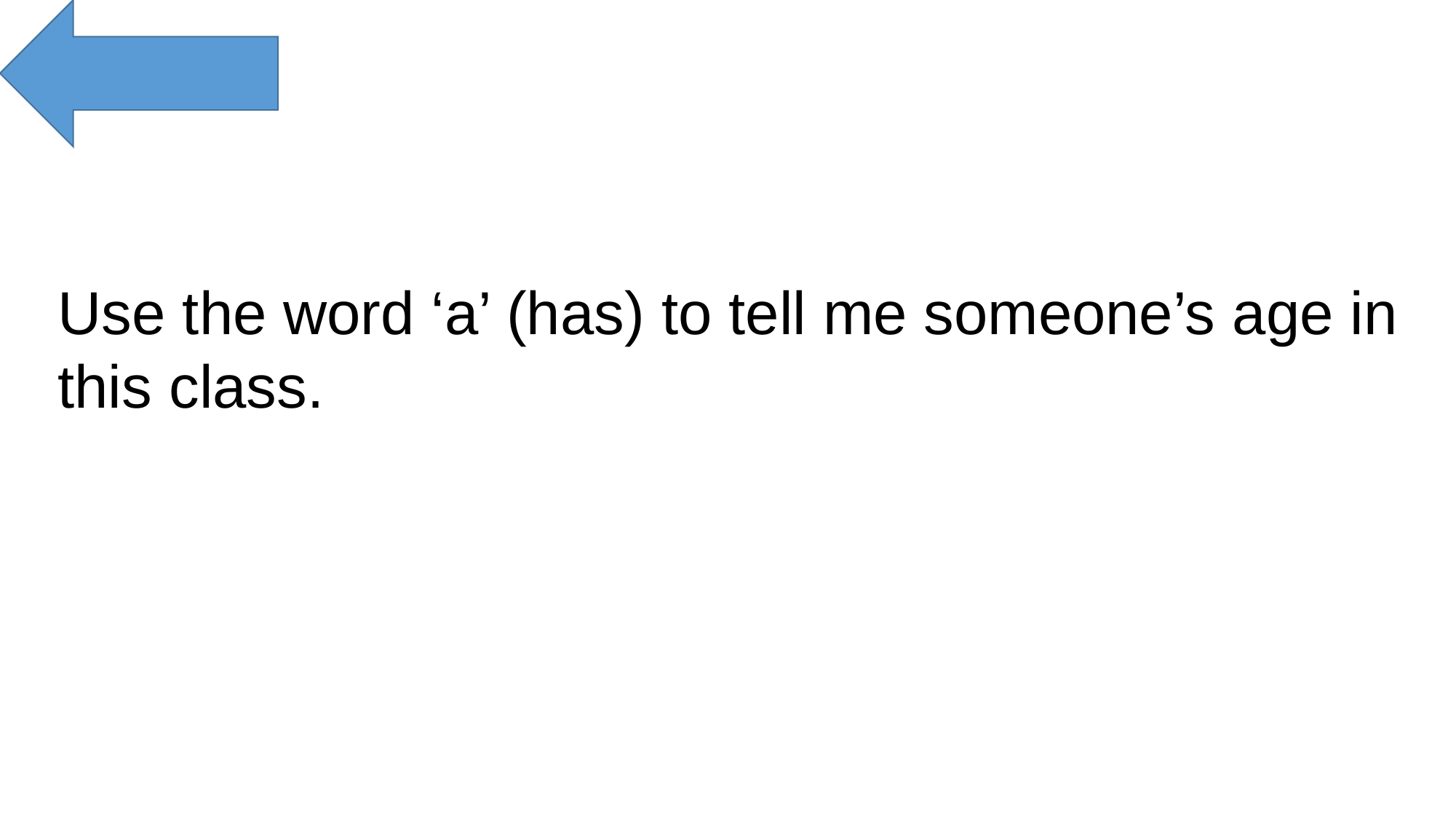

Use the word ‘a’ (has) to tell me someone’s age in this class.